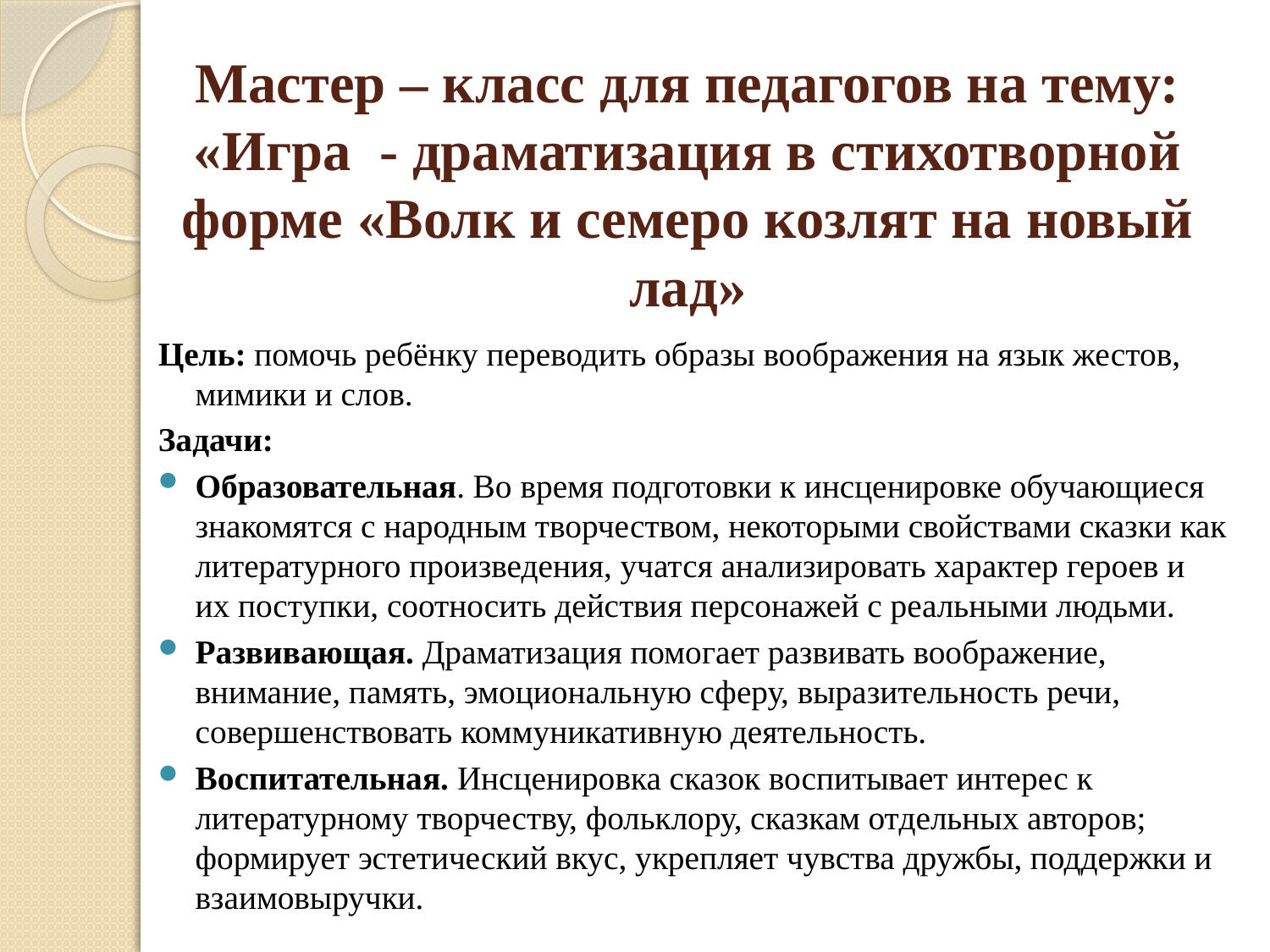

# Мастер – класс для педагогов на тему: «Игра  - драматизация в стихотворной форме «Волк и семеро козлят на новый лад»
Цель: помочь ребёнку переводить образы воображения на язык жестов, мимики и слов.
Задачи:
Образовательная. Во время подготовки к инсценировке обучающиеся знакомятся с народным творчеством, некоторыми свойствами сказки как литературного произведения, учатся анализировать характер героев и их поступки, соотносить действия персонажей с реальными людьми.
Развивающая. Драматизация помогает развивать воображение, внимание, память, эмоциональную сферу, выразительность речи, совершенствовать коммуникативную деятельность.
Воспитательная. Инсценировка сказок воспитывает интерес к литературному творчеству, фольклору, сказкам отдельных авторов; формирует эстетический вкус, укрепляет чувства дружбы, поддержки и взаимовыручки.